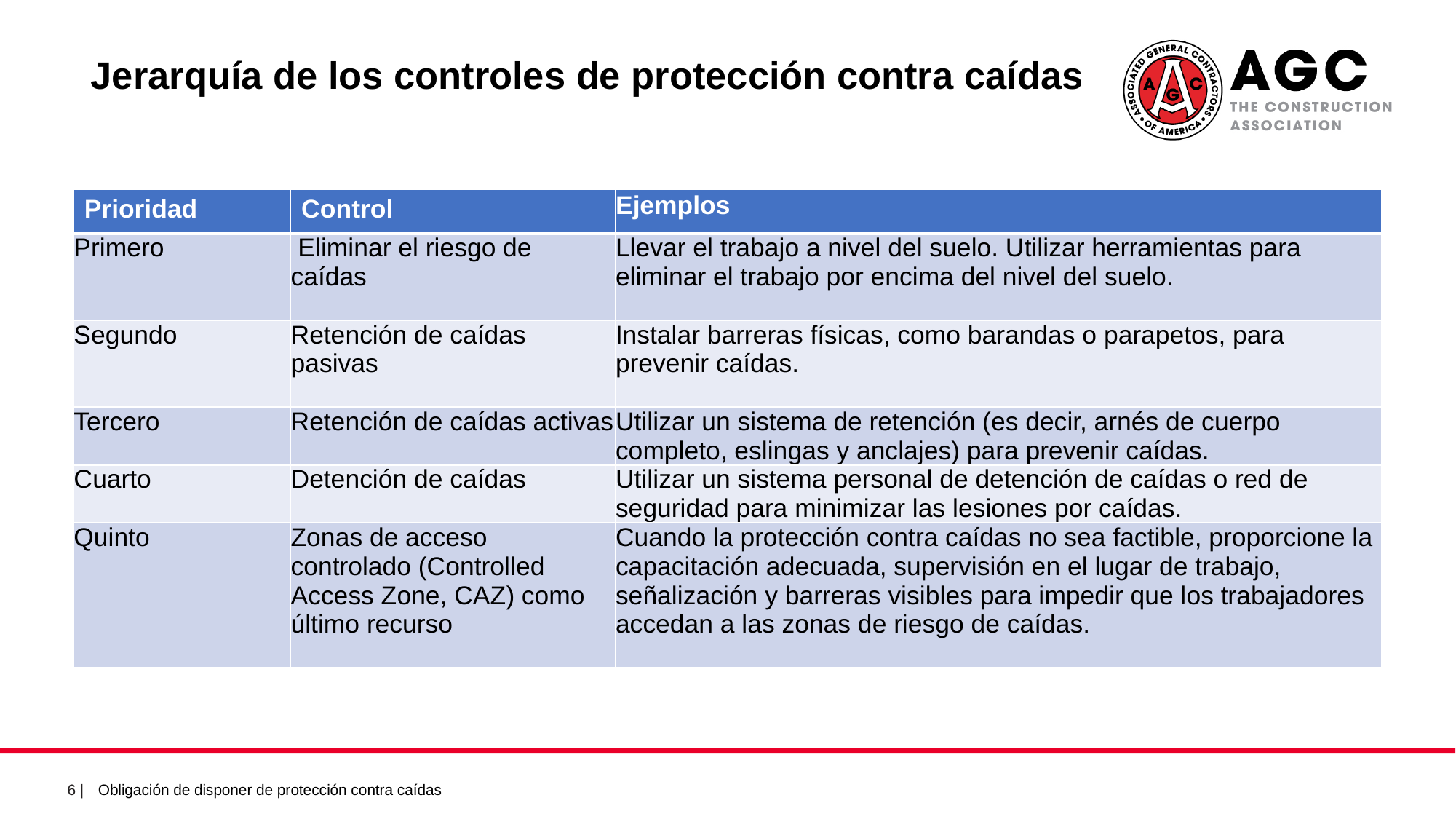

Jerarquía de los controles de protección contra caídas
| Prioridad | Control | Ejemplos |
| --- | --- | --- |
| Primero | Eliminar el riesgo de caídas | Llevar el trabajo a nivel del suelo. Utilizar herramientas para eliminar el trabajo por encima del nivel del suelo. |
| Segundo | Retención de caídas pasivas | Instalar barreras físicas, como barandas o parapetos, para prevenir caídas. |
| Tercero | Retención de caídas activas | Utilizar un sistema de retención (es decir, arnés de cuerpo completo, eslingas y anclajes) para prevenir caídas. |
| Cuarto | Detención de caídas | Utilizar un sistema personal de detención de caídas o red de seguridad para minimizar las lesiones por caídas. |
| Quinto | Zonas de acceso controlado (Controlled Access Zone, CAZ) como último recurso | Cuando la protección contra caídas no sea factible, proporcione la capacitación adecuada, supervisión en el lugar de trabajo, señalización y barreras visibles para impedir que los trabajadores accedan a las zonas de riesgo de caídas. |
Obligación de disponer de protección contra caídas